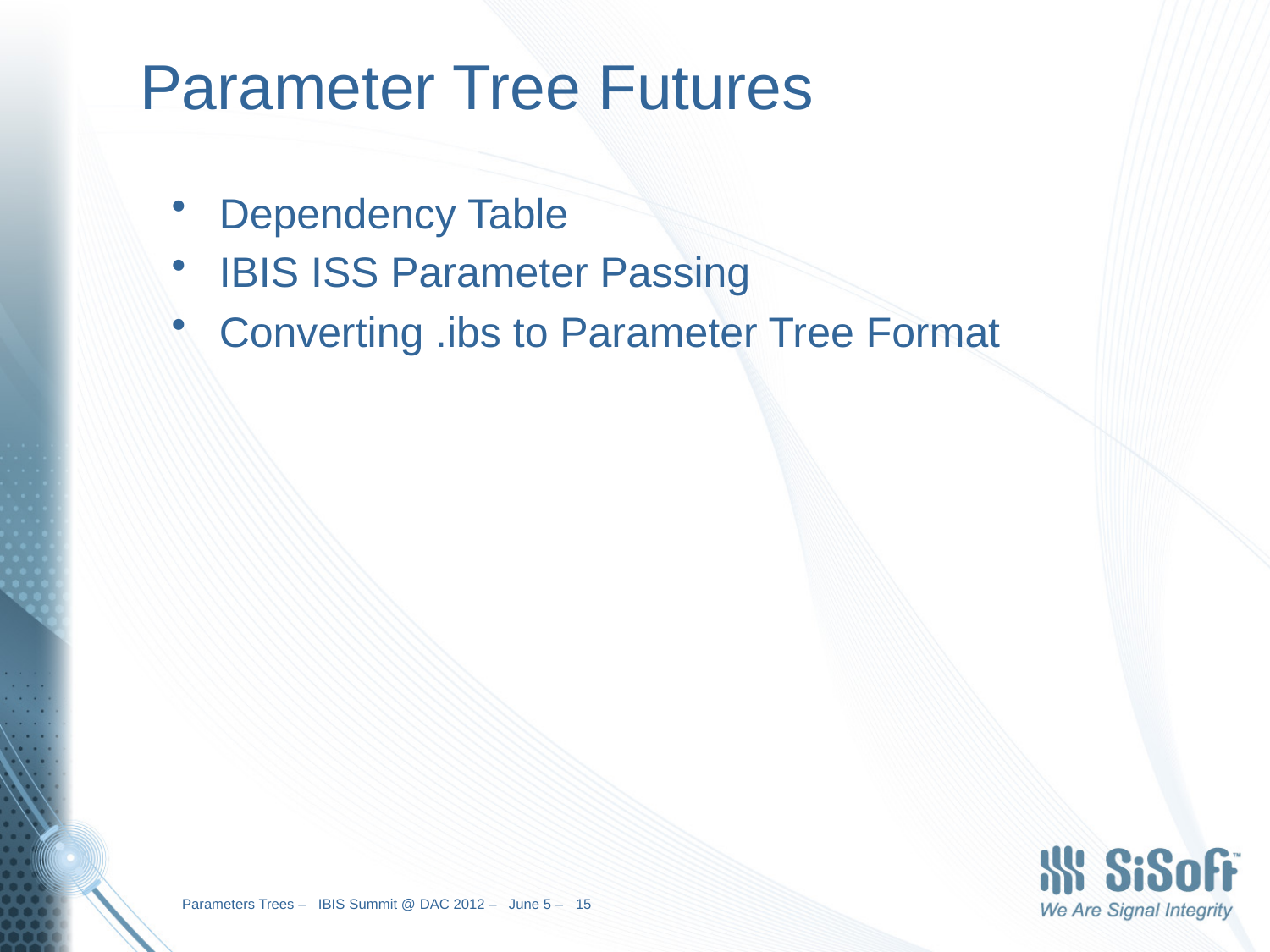

# Parameter Tree Futures
Dependency Table
IBIS ISS Parameter Passing
Converting .ibs to Parameter Tree Format
Parameters Trees –   IBIS Summit @ DAC 2012 –   June 5 –   15